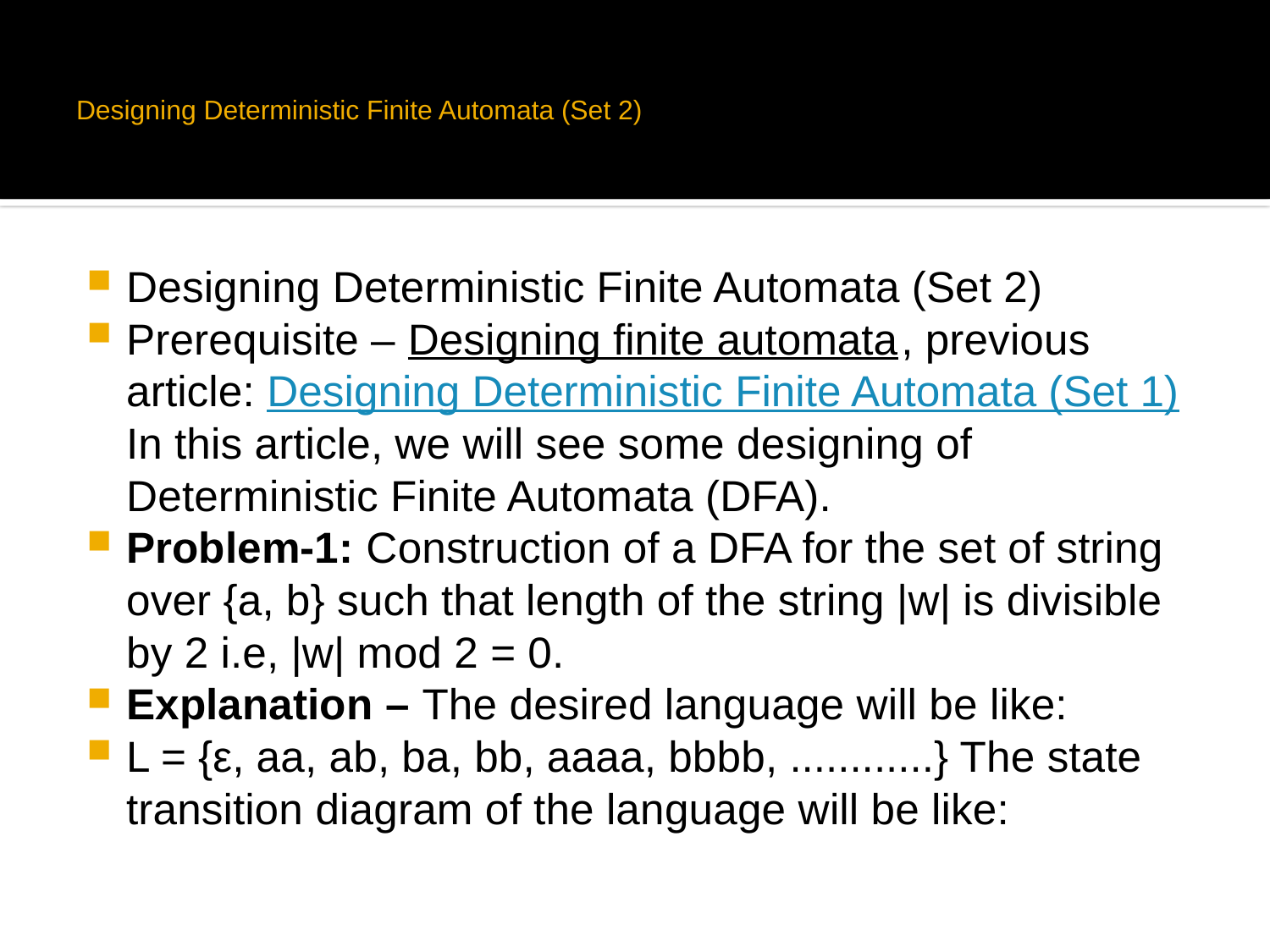

# Designing Deterministic Finite Automata (Set 2)
Designing Deterministic Finite Automata (Set 2)
Prerequisite – Designing finite automata, previous article: Designing Deterministic Finite Automata (Set 1)
In this article, we will see some designing of Deterministic Finite Automata (DFA).
Problem-1: Construction of a DFA for the set of string over {a, b} such that length of the string |w| is divisible by 2 i.e, |w| mod 2 = 0.
Explanation – The desired language will be like:
L = {ε, aa, ab, ba, bb, aaaa, bbbb, ............} The state transition diagram of the language will be like: